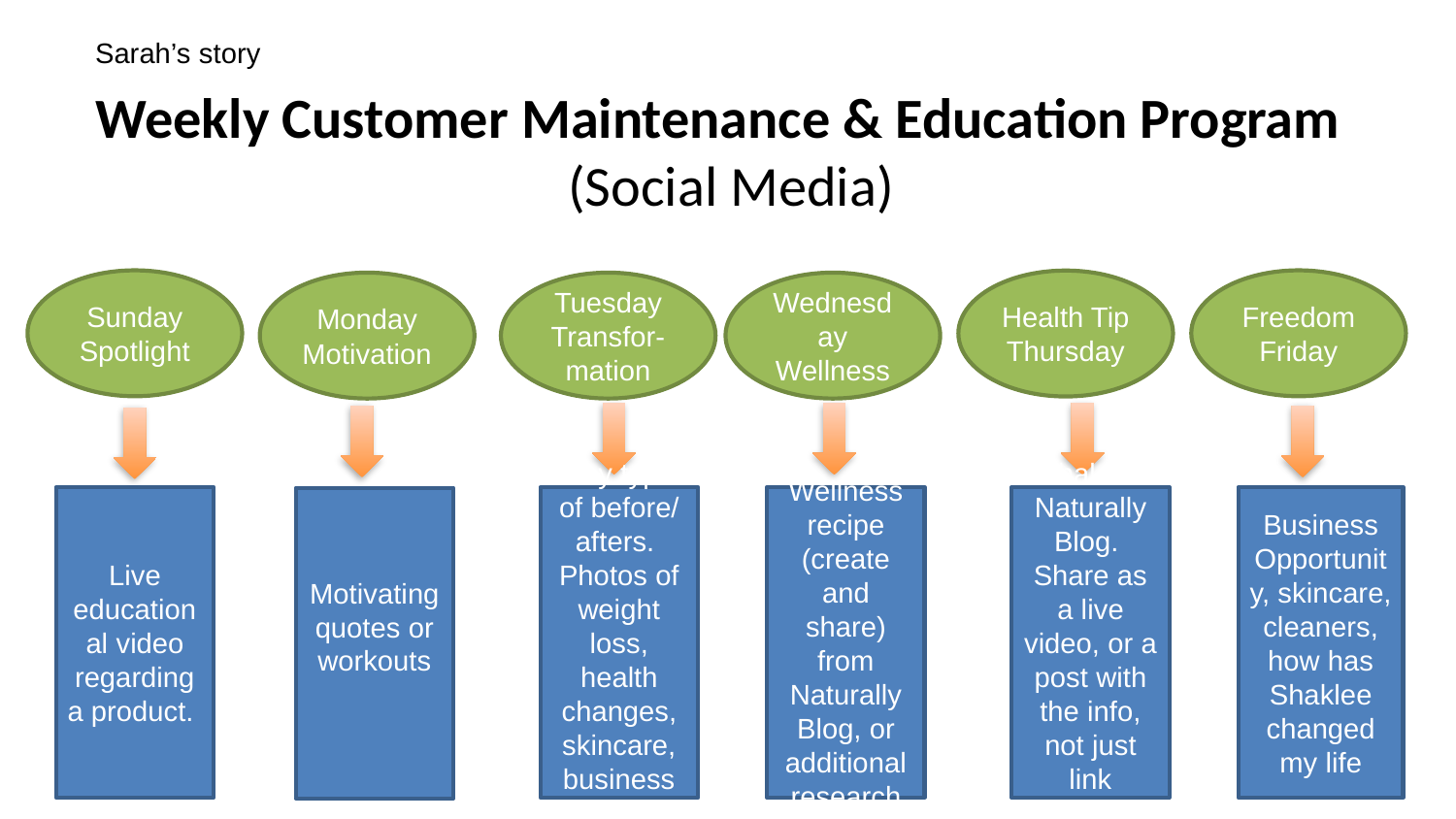

# Weekly Customer Maintenance & Education Program   (Social Media)
Sarah’s story
Sunday Spotlight
Freedom Friday
Health Tip Thursday
Monday Motivation
Tuesday Transfor-mation
Wednesday Wellness

Any type of before/ afters.  Photos of weight loss, health changes, skincare, business

Wellness recipe (create and share) from Naturally Blog, or additional research
Business Opportunity, skincare, cleaners, how has Shaklee changed my life
Live educational video regarding a product.
Shaklee Naturally Blog.  Share as a live video, or a post with the info, not just link

Motivating quotes or workouts